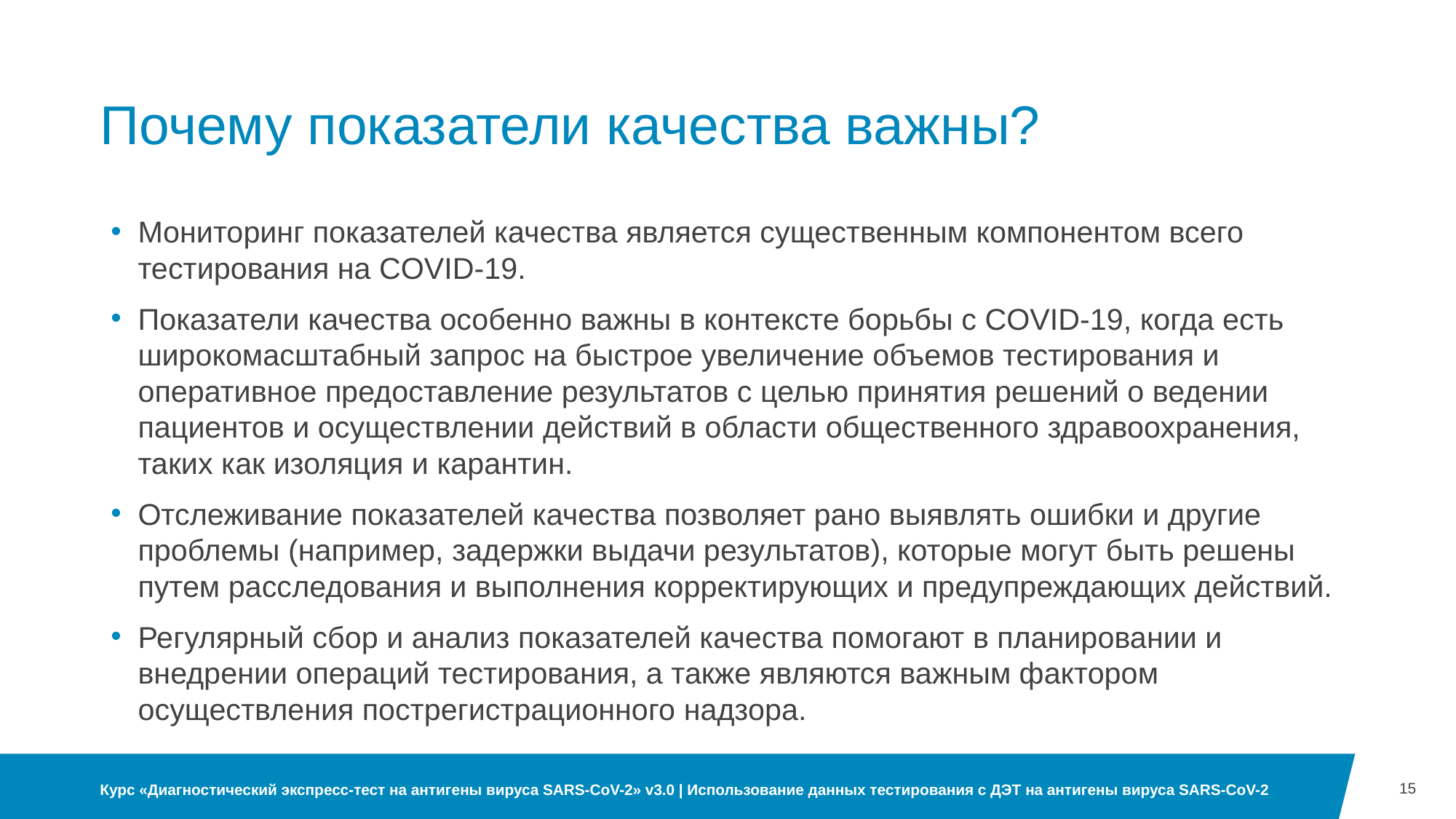

# Почему показатели качества важны?
Мониторинг показателей качества является существенным компонентом всего тестирования на COVID-19.
Показатели качества особенно важны в контексте борьбы с COVID-19, когда есть широкомасштабный запрос на быстрое увеличение объемов тестирования и оперативное предоставление результатов с целью принятия решений о ведении пациентов и осуществлении действий в области общественного здравоохранения, таких как изоляция и карантин.
Отслеживание показателей качества позволяет рано выявлять ошибки и другие проблемы (например, задержки выдачи результатов), которые могут быть решены путем расследования и выполнения корректирующих и предупреждающих действий.
Регулярный сбор и анализ показателей качества помогают в планировании и внедрении операций тестирования, а также являются важным фактором осуществления пострегистрационного надзора.

15
Курс «Диагностический экспресс-тест на антигены вируса SARS-CoV-2» v3.0 | Использование данных тестирования с ДЭТ на антигены вируса SARS-CoV-2